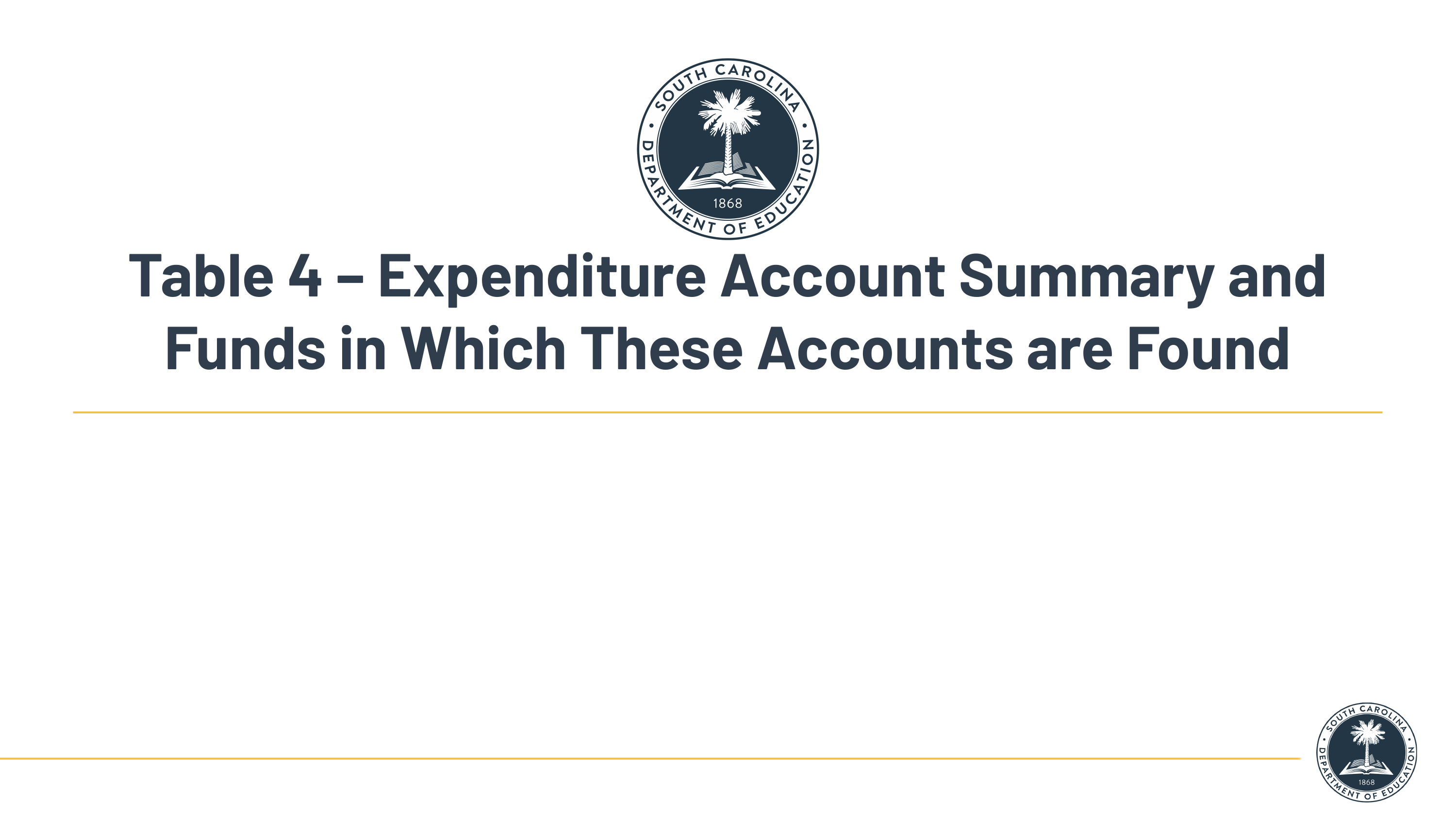

# Table 4 – Expenditure Account Summary and Funds in Which These Accounts are Found